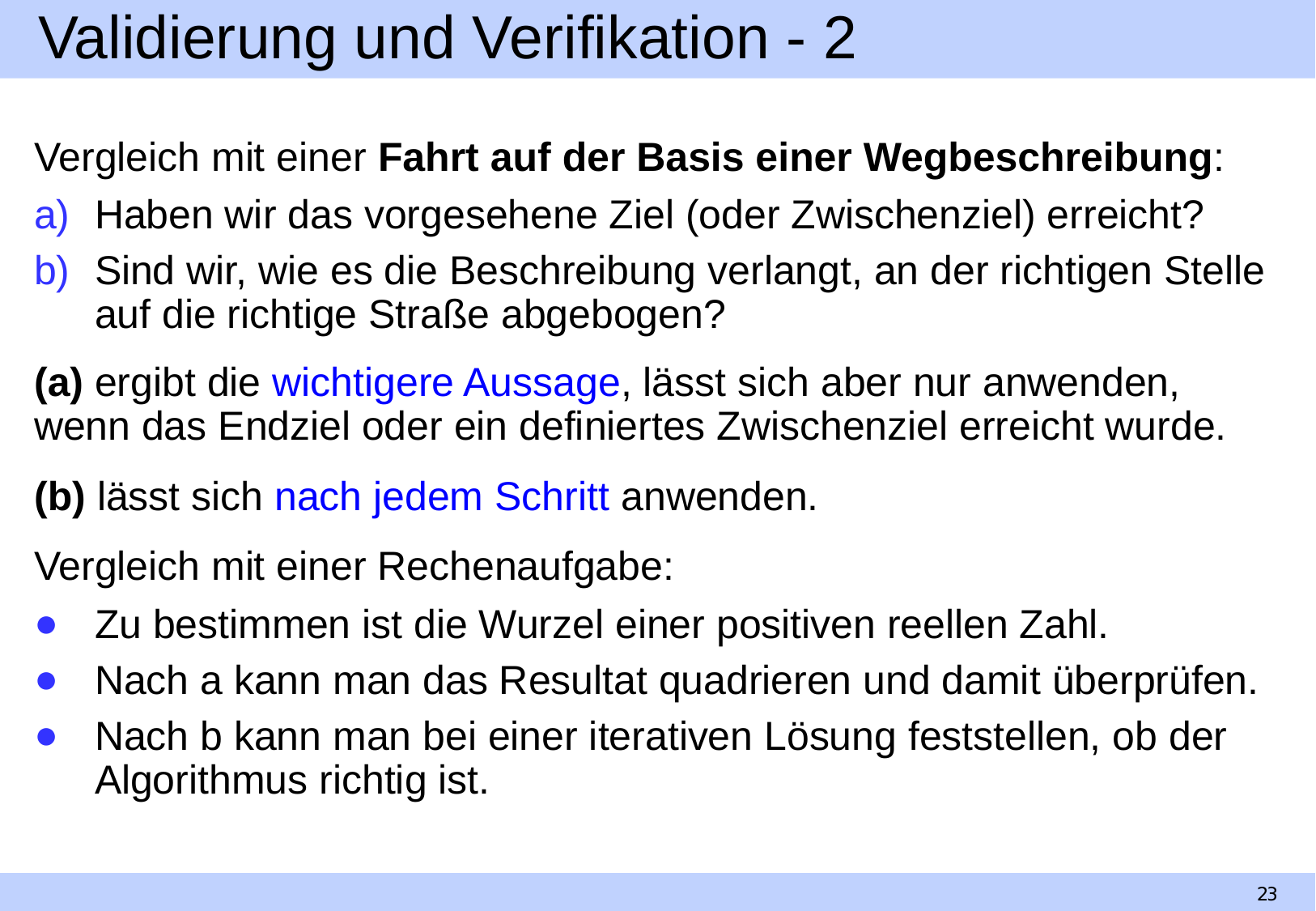

# Validierung und Verifikation - 2
Vergleich mit einer Fahrt auf der Basis einer Wegbeschreibung:
Haben wir das vorgesehene Ziel (oder Zwischenziel) erreicht?
Sind wir, wie es die Beschreibung verlangt, an der richtigen Stelle auf die richtige Straße abgebogen?
(a) ergibt die wichtigere Aussage, lässt sich aber nur anwenden, wenn das Endziel oder ein definiertes Zwischenziel erreicht wurde.
(b) lässt sich nach jedem Schritt anwenden.
Vergleich mit einer Rechenaufgabe:
Zu bestimmen ist die Wurzel einer positiven reellen Zahl.
Nach a kann man das Resultat quadrieren und damit überprüfen.
Nach b kann man bei einer iterativen Lösung feststellen, ob der Algorithmus richtig ist.

23